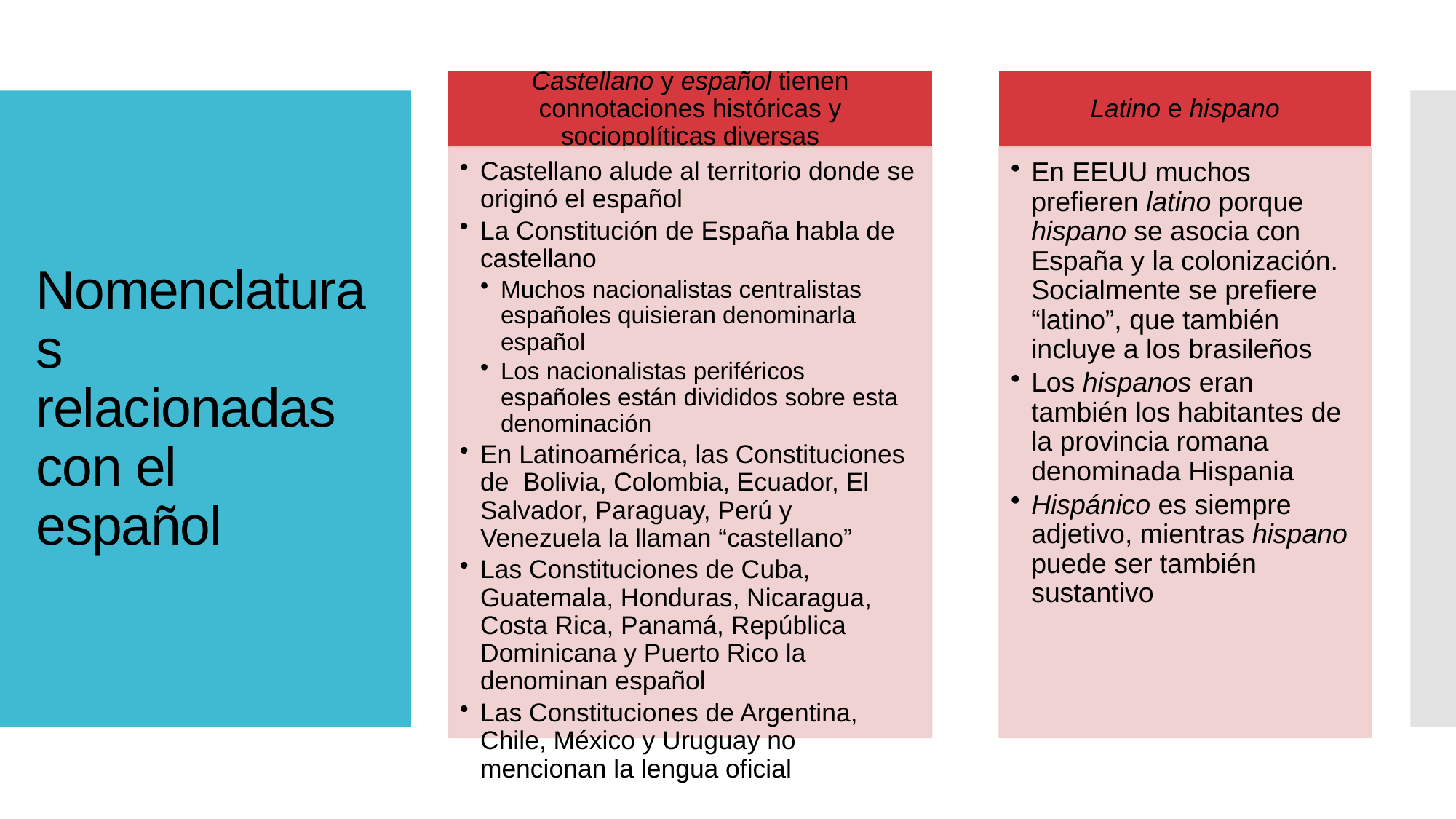

Castellano y español tienen connotaciones históricas y sociopolíticas diversas
Castellano alude al territorio donde se originó el español
La Constitución de España habla de castellano
Muchos nacionalistas centralistas españoles quisieran denominarla español
Los nacionalistas periféricos españoles están divididos sobre esta denominación
En Latinoamérica, las Constituciones de  Bolivia, Colombia, Ecuador, El Salvador, Paraguay, Perú y Venezuela la llaman “castellano”
Las Constituciones de Cuba, Guatemala, Honduras, Nicaragua, Costa Rica, Panamá, República Dominicana y Puerto Rico la denominan español
Las Constituciones de Argentina, Chile, México y Uruguay no mencionan la lengua oficial
Latino e hispano
En EEUU muchos prefieren latino porque hispano se asocia con España y la colonización. Socialmente se prefiere “latino”, que también incluye a los brasileños
Los hispanos eran también los habitantes de la provincia romana denominada Hispania
Hispánico es siempre adjetivo, mientras hispano puede ser también sustantivo
# Nomenclaturas relacionadas con el español